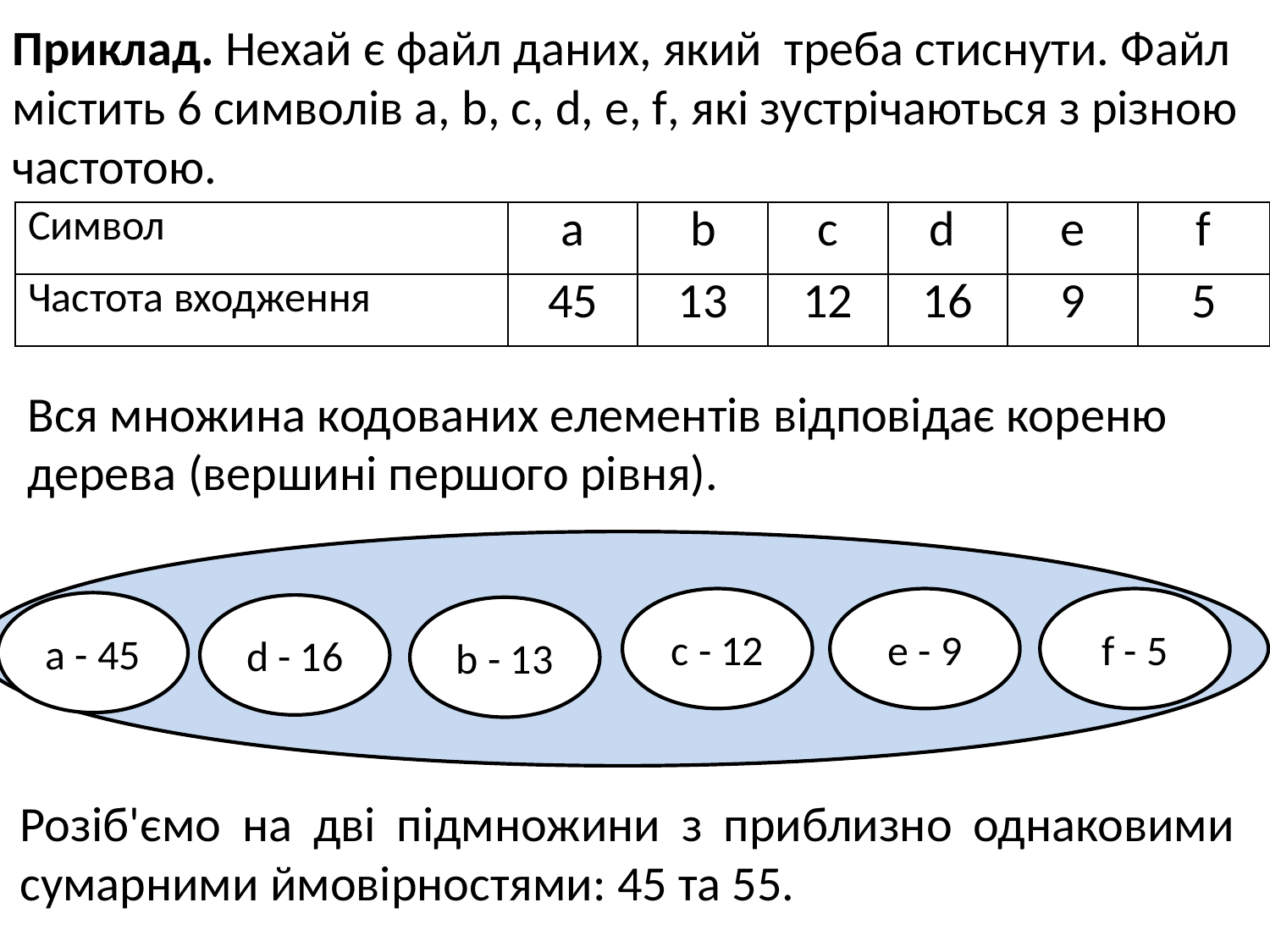

Приклад. Нехай є файл даних, який  треба стиснути. Файл містить 6 символів a, b, c, d, e, f, які зустрічаються з різною частотою.
| Символ | a | b | c | d | e | f |
| --- | --- | --- | --- | --- | --- | --- |
| Частота входження | 45 | 13 | 12 | 16 | 9 | 5 |
Вся множина кодованих елементів відповідає кореню дерева (вершині першого рівня).

c - 12
e - 9
f - 5
а - 45
d - 16
b - 13
Розіб'ємо на дві підмножини з приблизно однаковими сумарними ймовірностями: 45 та 55.